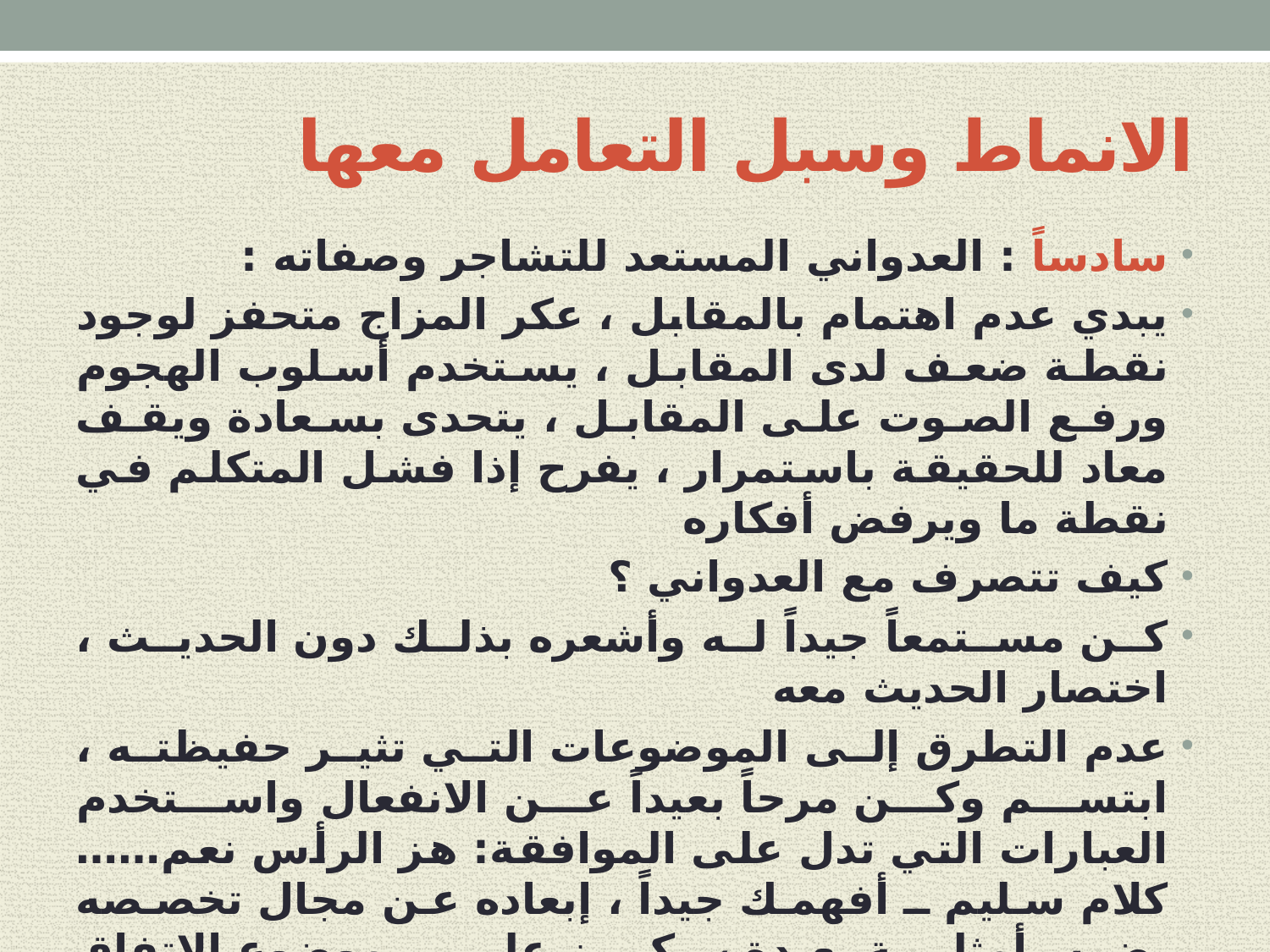

# الانماط وسبل التعامل معها
سادساً : العدواني المستعد للتشاجر وصفاته :
يبدي عدم اهتمام بالمقابل ، عكر المزاج متحفز لوجود نقطة ضعف لدى المقابل ، يستخدم أسلوب الهجوم ورفع الصوت على المقابل ، يتحدى بسعادة ويقف معاد للحقيقة باستمرار ، يفرح إذا فشل المتكلم في نقطة ما ويرفض أفكاره
كيف تتصرف مع العدواني ؟
كن مستمعاً جيداً له وأشعره بذلك دون الحديث ، اختصار الحديث معه
عدم التطرق إلى الموضوعات التي تثير حفيظته ، ابتسم وكن مرحاً بعيداً عن الانفعال واستخدم العبارات التي تدل على الموافقة: هز الرأس نعم…… كلام سليم ـ أفهمك جيداً ، إبعاده عن مجال تخصصه بضرب أمثلة بعيدة ، ركز على موضوع الاتفاق والالتقاء معه.
سابعاً : الثرثار وصفاته :
يتحدث كثيراً دون توقف ، يتحدث عن كل شيء وفي كل شيء ، يتحدث بكل شيء باستثناء الموضوع ، كثير المرح يحب أن يقال عن لطيف ، لا يحافظ على مواعيده ، قليل العمل وغير منظم ولا يهتم بالتخطيط